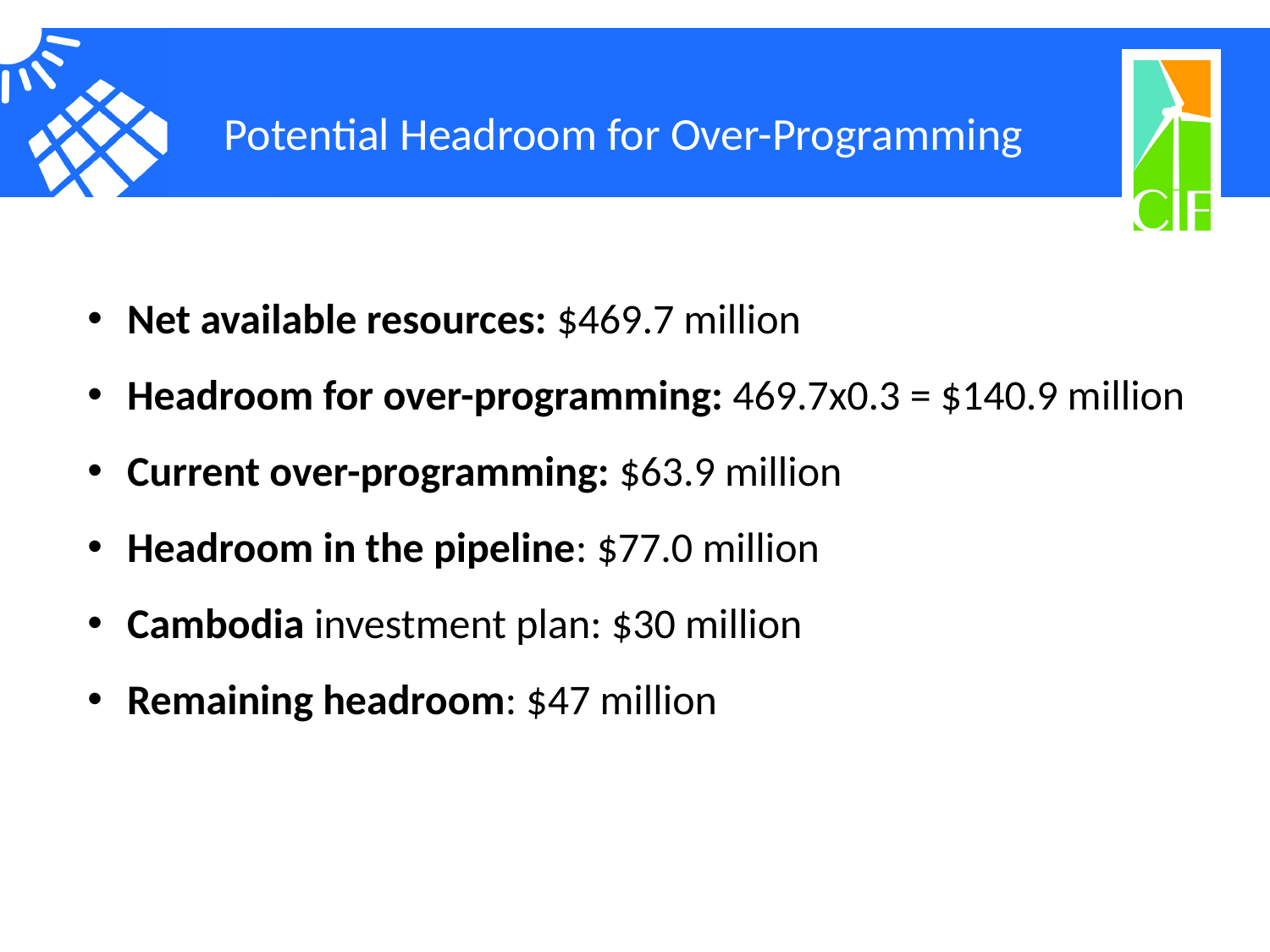

# Potential Headroom for Over-Programming
Net available resources: $469.7 million
Headroom for over-programming: 469.7x0.3 = $140.9 million
Current over-programming: $63.9 million
Headroom in the pipeline: $77.0 million
Cambodia investment plan: $30 million
Remaining headroom: $47 million